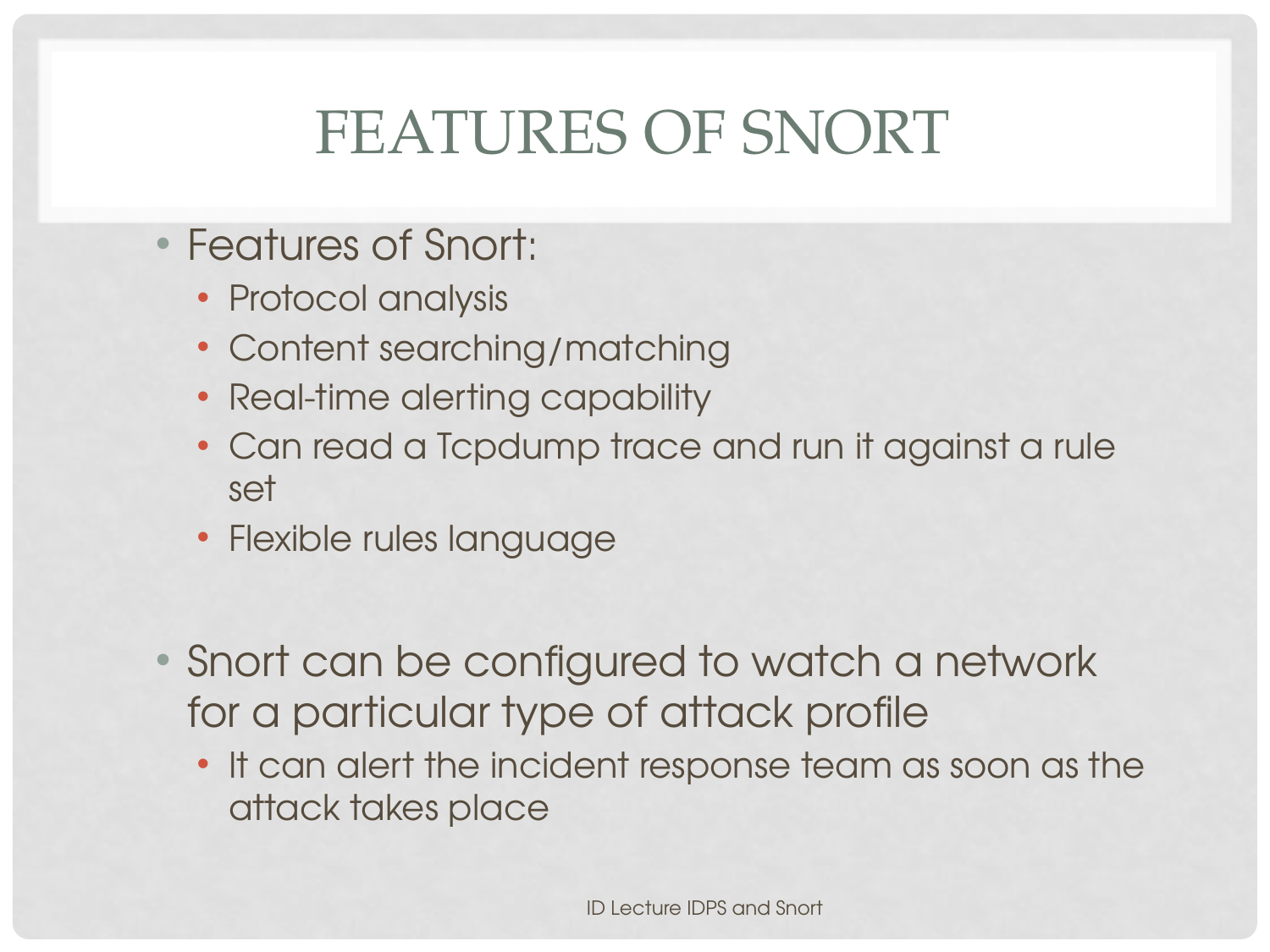

# Features of Snort
Features of Snort:
Protocol analysis
Content searching/matching
Real-time alerting capability
Can read a Tcpdump trace and run it against a rule set
Flexible rules language

Snort can be configured to watch a network for a particular type of attack profile
It can alert the incident response team as soon as the attack takes place
ID Lecture IDPS and Snort